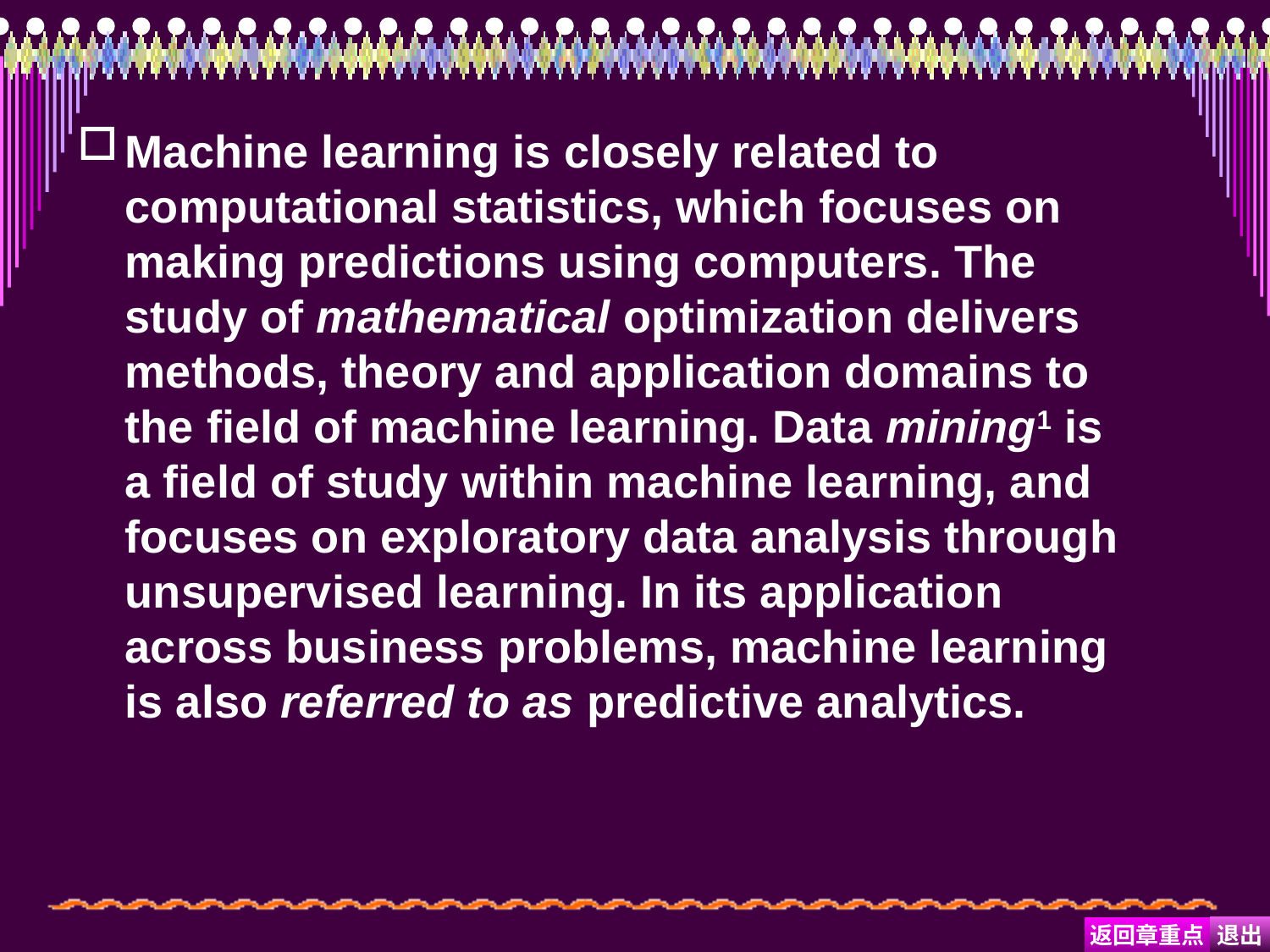

#
Machine learning is closely related to computational statistics, which focuses on making predictions using computers. The study of mathematical optimization delivers methods, theory and application domains to the field of machine learning. Data mining1 is a field of study within machine learning, and focuses on exploratory data analysis through unsupervised learning. In its application across business problems, machine learning is also referred to as predictive analytics.